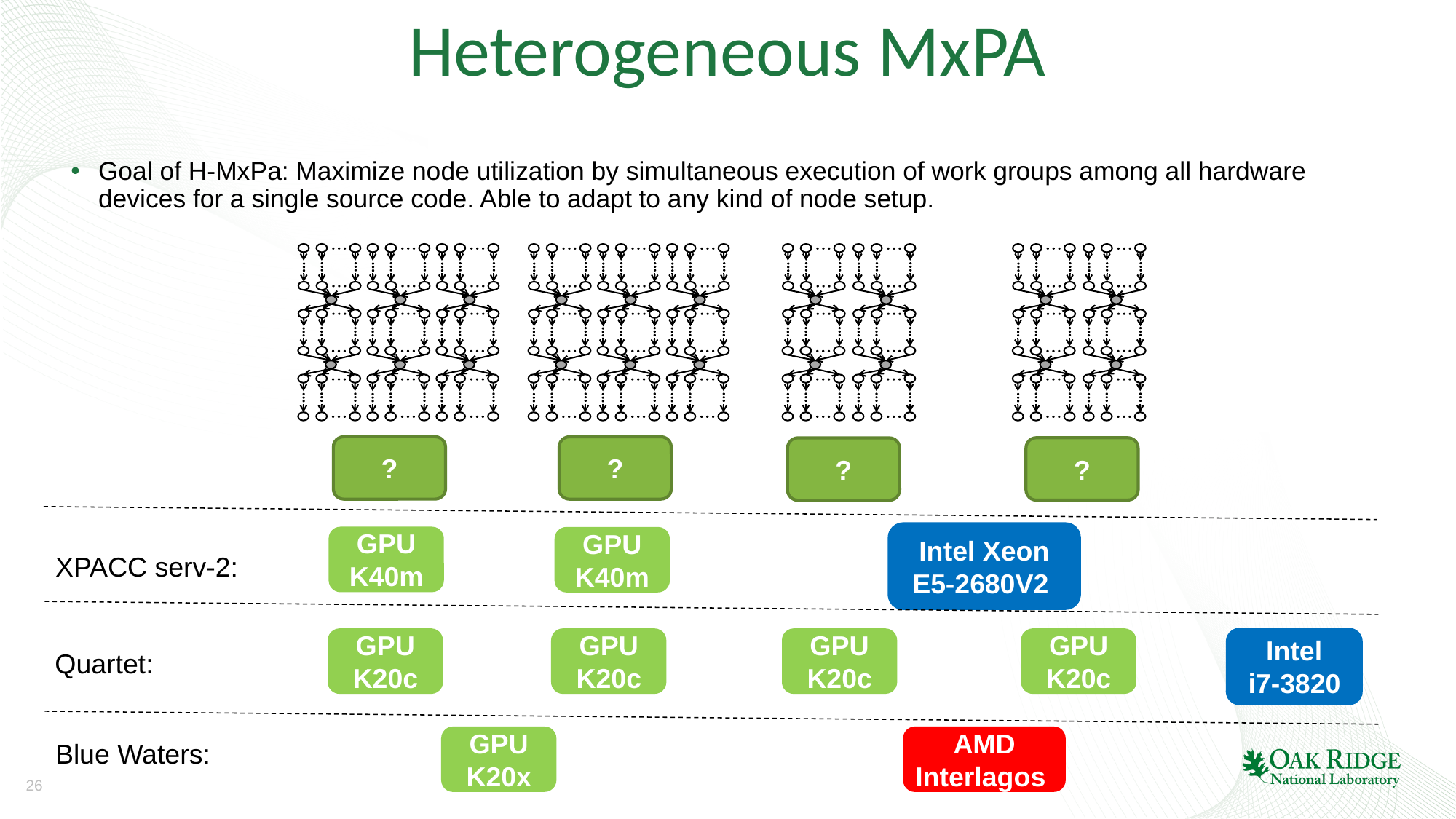

# Heterogeneous MxPA
Goal of H-MxPa: Maximize node utilization by simultaneous execution of work groups among all hardware devices for a single source code. Able to adapt to any kind of node setup.

?

?

?

?
Intel Xeon
E5-2680V2
GPU
K40m
GPU
K40m
XPACC serv-2:
Intel
 i7-3820
GPU
K20c
GPU
K20c
GPU
K20c
GPU
K20c
Quartet:
GPU
K20x
AMD Interlagos
Blue Waters:
6